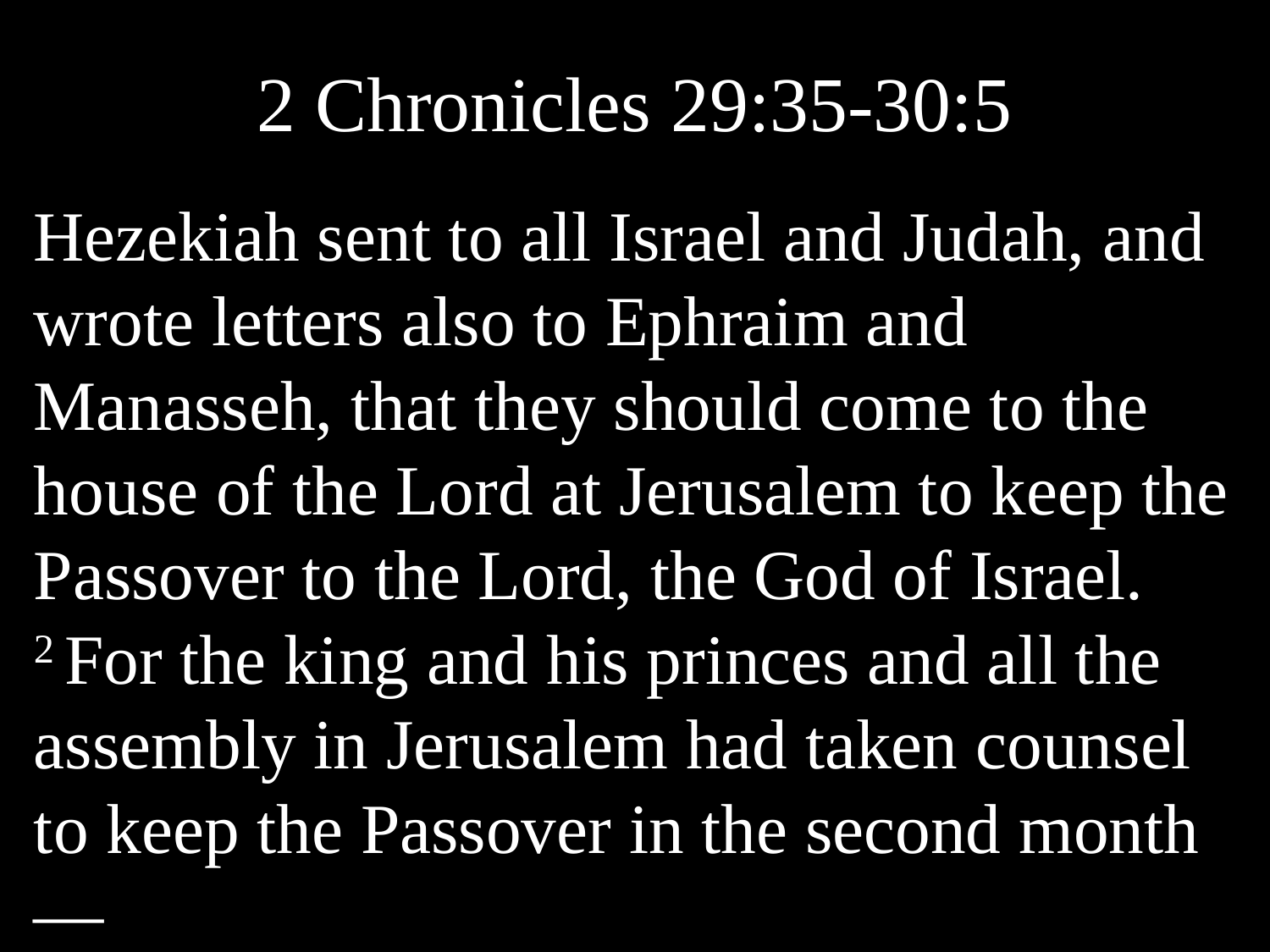

# 2 Chronicles 29:35-30:5
Hezekiah sent to all Israel and Judah, and wrote letters also to Ephraim and Manasseh, that they should come to the house of the Lord at Jerusalem to keep the Passover to the Lord, the God of Israel. 2 For the king and his princes and all the assembly in Jerusalem had taken counsel to keep the Passover in the second month—